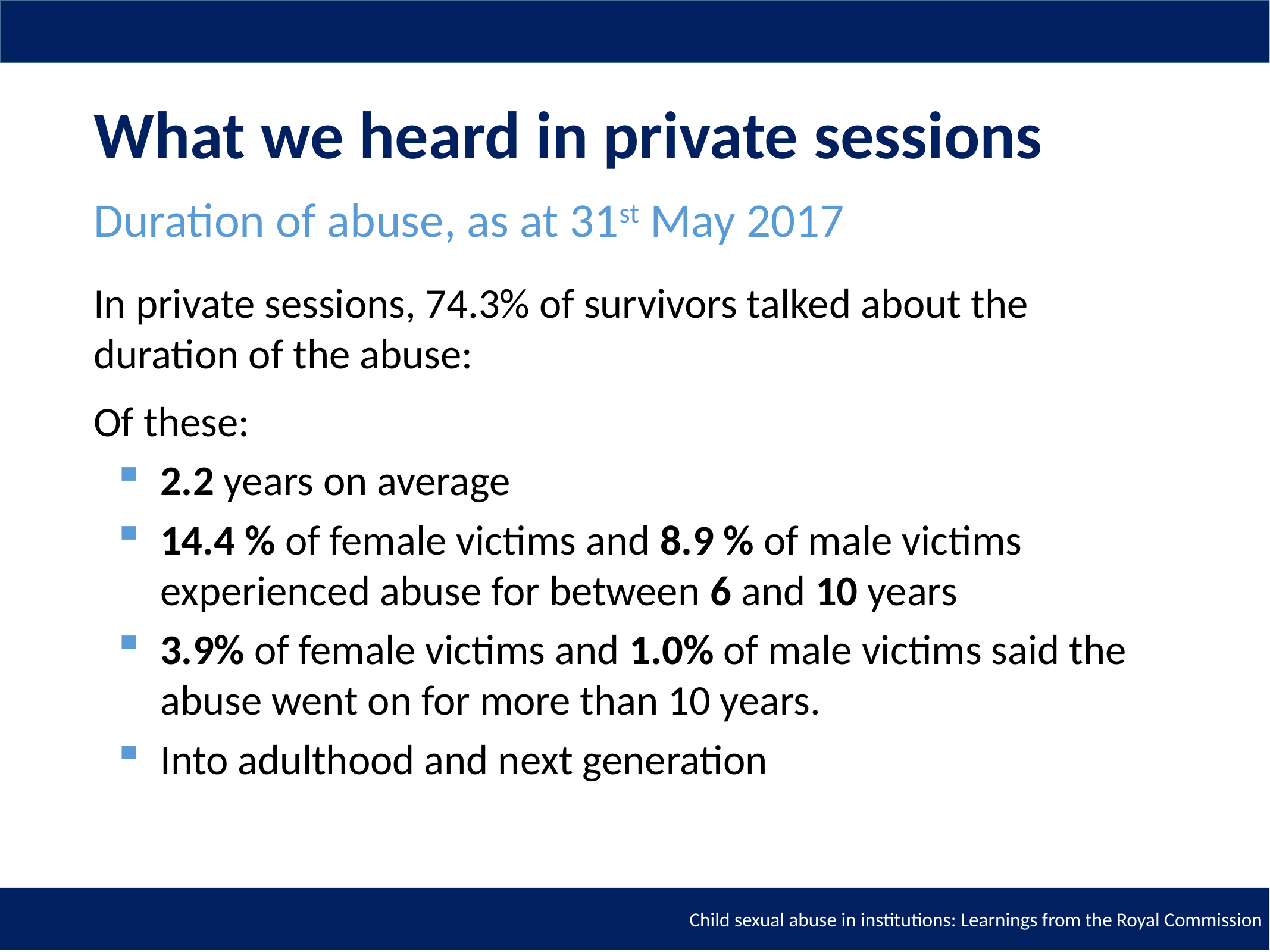

# What we heard in private sessions
Duration of abuse, as at 31st May 2017
In private sessions, 74.3% of survivors talked about the duration of the abuse:
Of these:
2.2 years on average
14.4 % of female victims and 8.9 % of male victims experienced abuse for between 6 and 10 years
3.9% of female victims and 1.0% of male victims said the abuse went on for more than 10 years.
Into adulthood and next generation

Child sexual abuse in institutions: Learnings from the Royal Commission